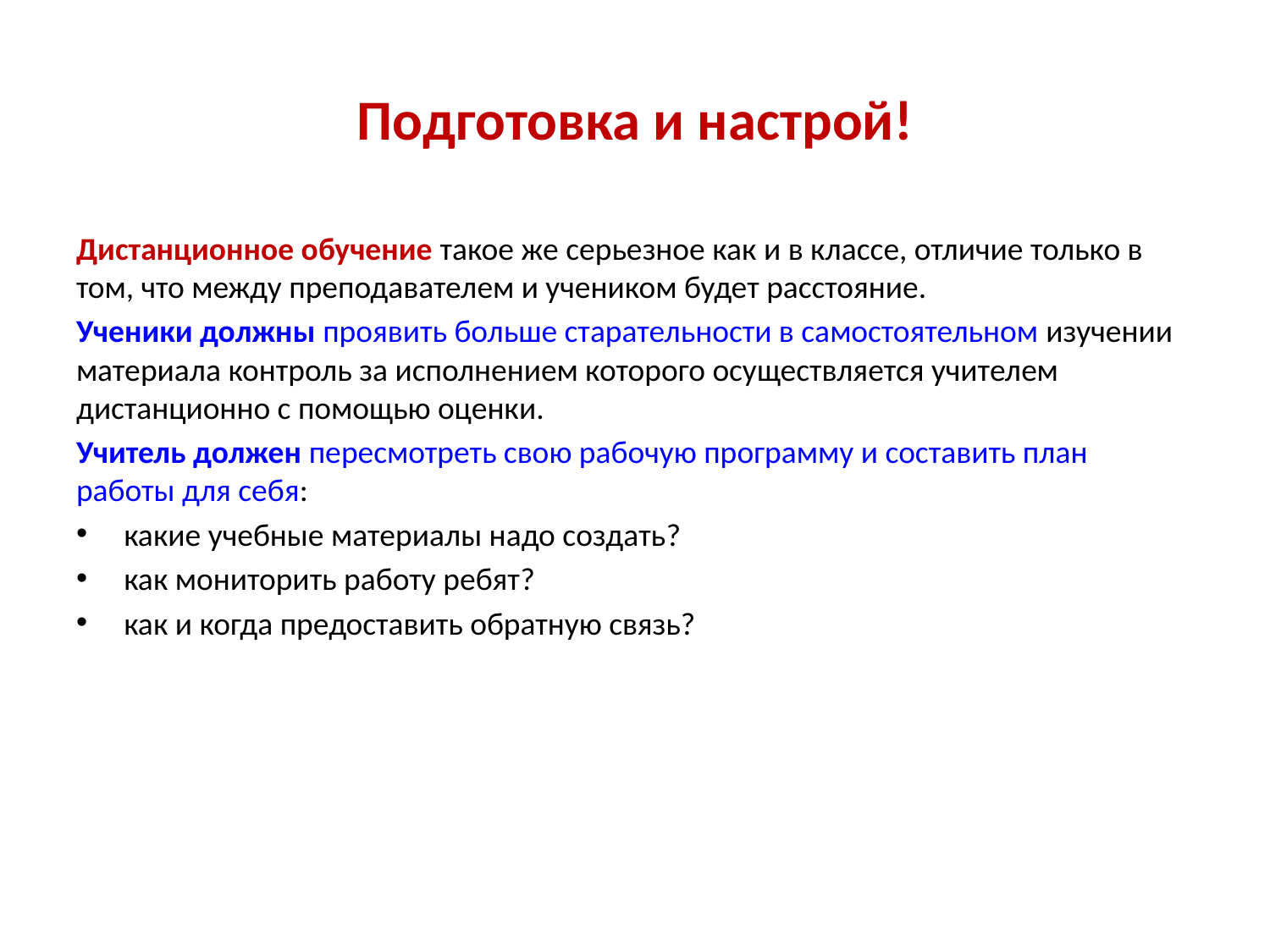

# Подготовка и настрой!
Дистанционное обучение такое же серьезное как и в классе, отличие только в том, что между преподавателем и учеником будет расстояние.
Ученики должны проявить больше старательности в самостоятельном изучении материала контроль за исполнением которого осуществляется учителем дистанционно с помощью оценки.
Учитель должен пересмотреть свою рабочую программу и составить план работы для себя:
какие учебные материалы надо создать?
как мониторить работу ребят?
как и когда предоставить обратную связь?